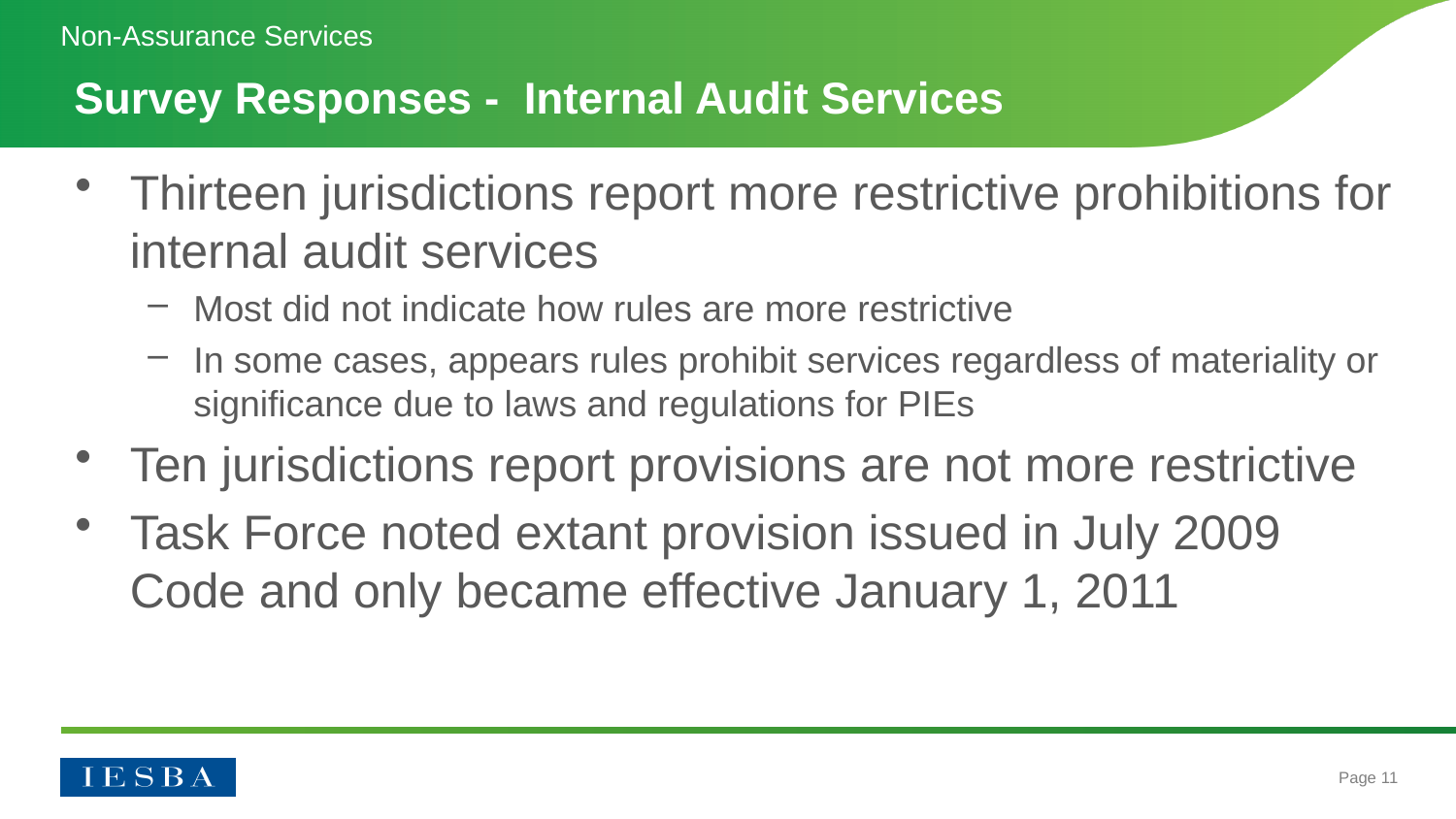

Non-Assurance Services

# Survey Responses -  Internal Audit Services
Thirteen jurisdictions report more restrictive prohibitions for internal audit services
Most did not indicate how rules are more restrictive
In some cases, appears rules prohibit services regardless of materiality or significance due to laws and regulations for PIEs
Ten jurisdictions report provisions are not more restrictive
Task Force noted extant provision issued in July 2009 Code and only became effective January 1, 2011